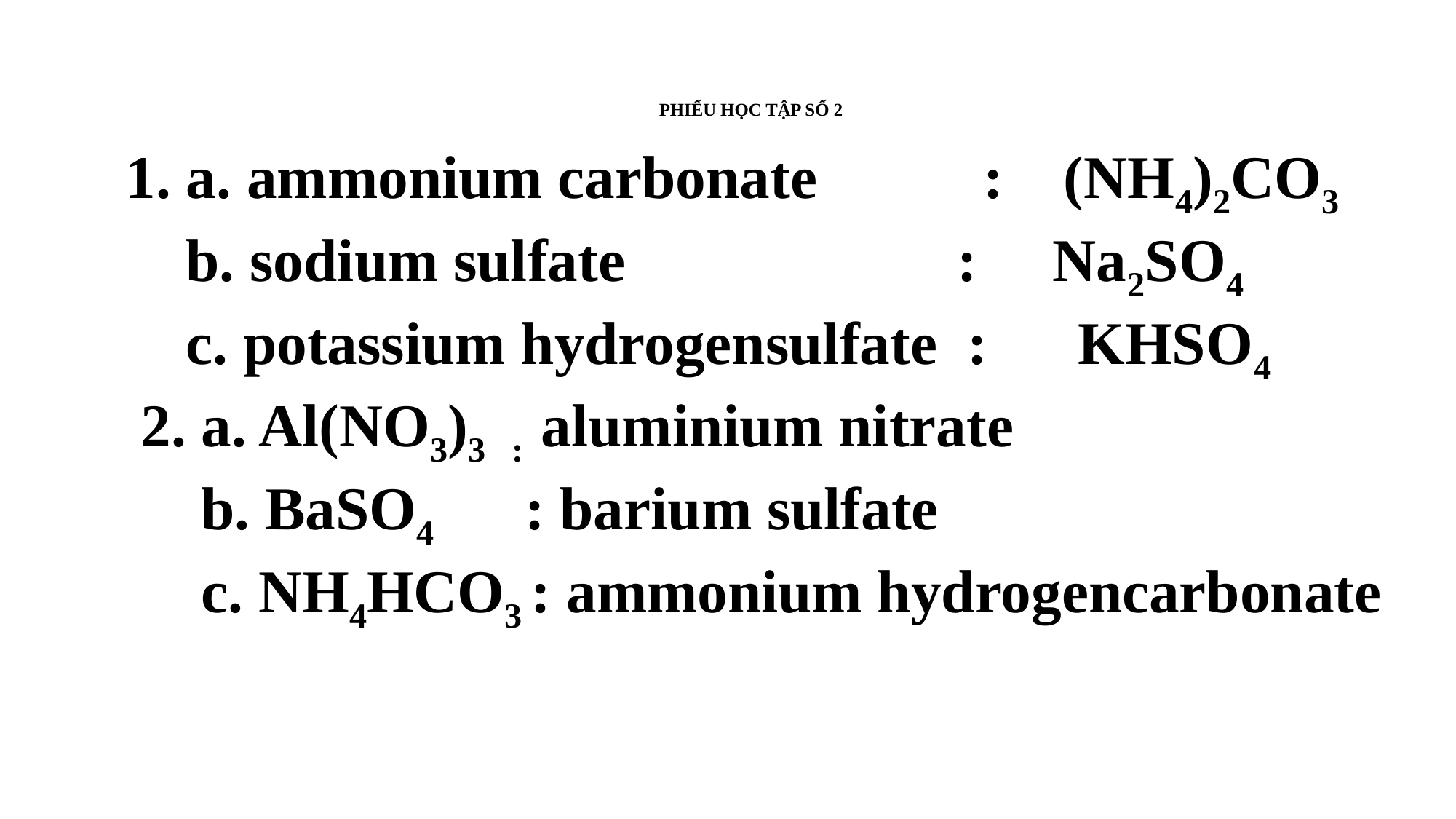

# PHIẾU HỌC TẬP SỐ 2
1. a. ammonium carbonate           :    (NH4)2CO3
    b. sodium sulfate                      :     Na2SO4
    c. potassium hydrogensulfate  :      KHSO4
 2. a. Al(NO3)3   :  aluminium nitrate
     b. BaSO4      : barium sulfate
     c. NH4HCO3 : ammonium hydrogencarbonate